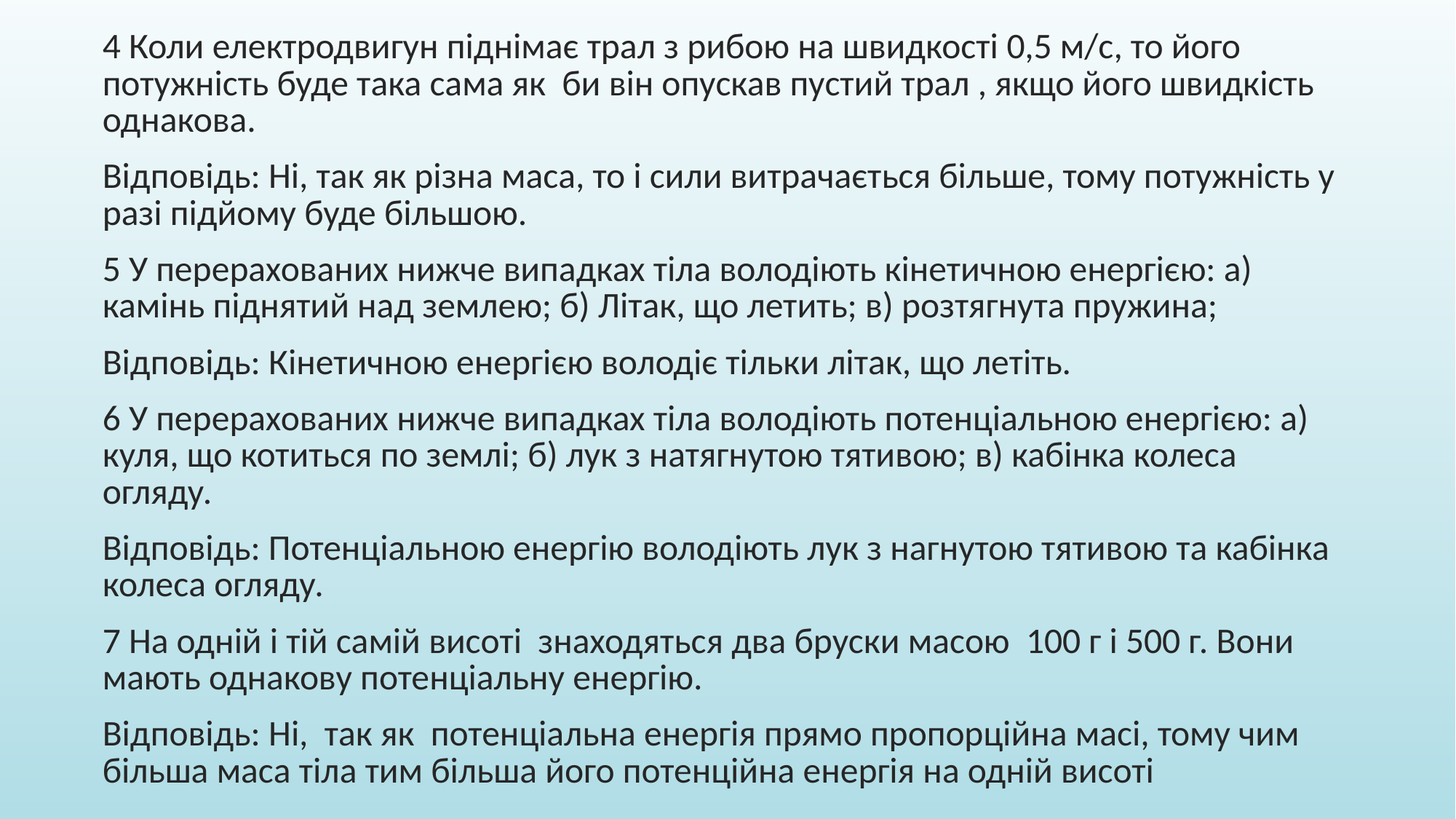

4 Коли електродвигун піднімає трал з рибою на швидкості 0,5 м/с, то його потужність буде така сама як  би він опускав пустий трал , якщо його швидкість однакова.
Відповідь: Ні, так як різна маса, то і сили витрачається більше, тому потужність у разі підйому буде більшою.
5 У перерахованих нижче випадках тіла володіють кінетичною енергією: а) камінь піднятий над землею; б) Літак, що летить; в) розтягнута пружина;
Відповідь: Кінетичною енергією володіє тільки літак, що летіть.
6 У перерахованих нижче випадках тіла володіють потенціальною енергією: а) куля, що котиться по землі; б) лук з натягнутою тятивою; в) кабінка колеса огляду.
Відповідь: Потенціальною енергію володіють лук з нагнутою тятивою та кабінка колеса огляду.
7 На одній і тій самій висоті  знаходяться два бруски масою  100 г і 500 г. Вони мають однакову потенціальну енергію.
Відповідь: Ні,  так як  потенціальна енергія прямо пропорційна масі, тому чим більша маса тіла тим більша його потенційна енергія на одній висоті